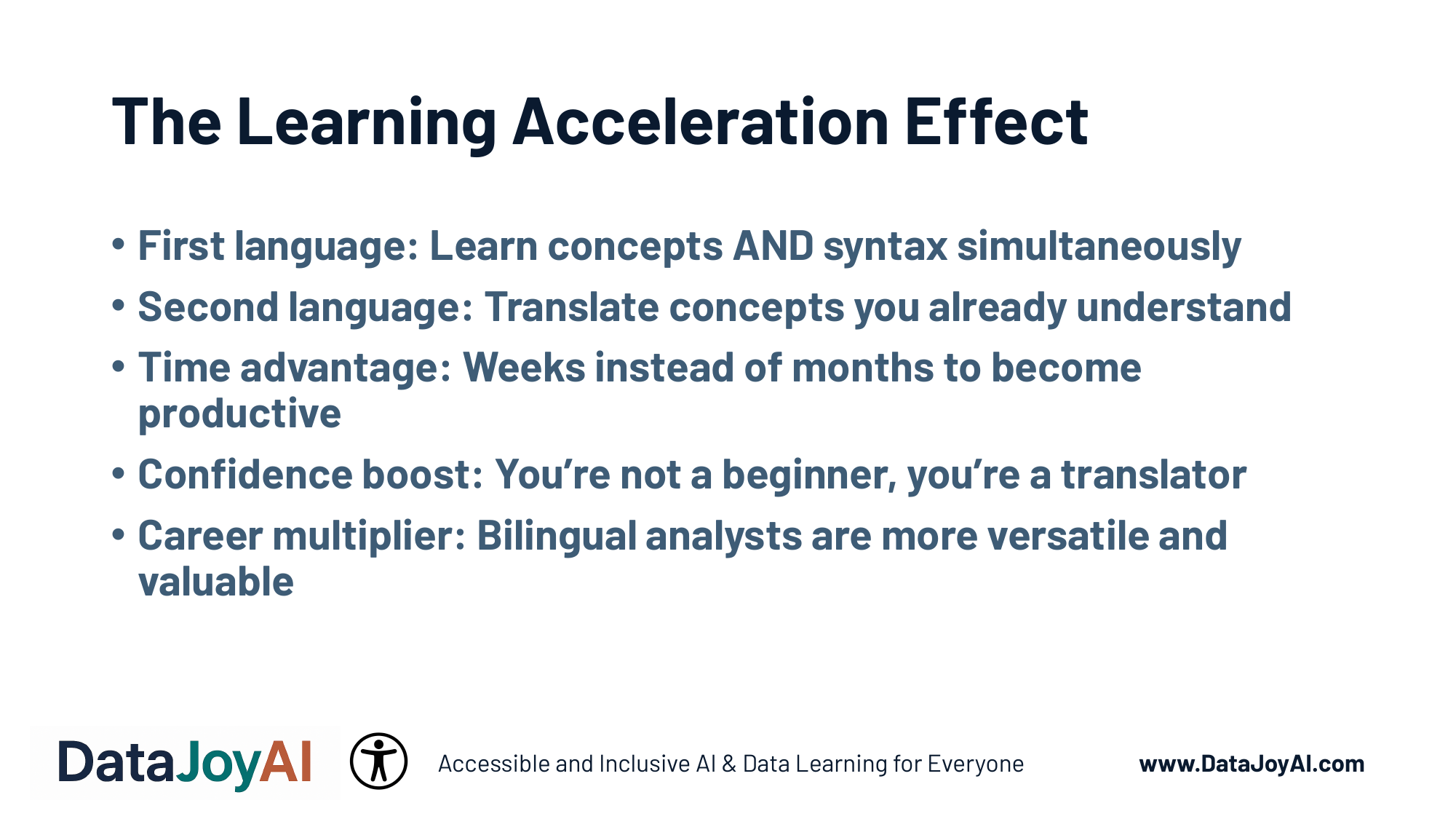

# The Learning Acceleration Effect
First language: Learn concepts AND syntax simultaneously
Second language: Translate concepts you already understand
Time advantage: Weeks instead of months to become productive
Confidence boost: You’re not a beginner, you’re a translator
Career multiplier: Bilingual analysts are more versatile and valuable